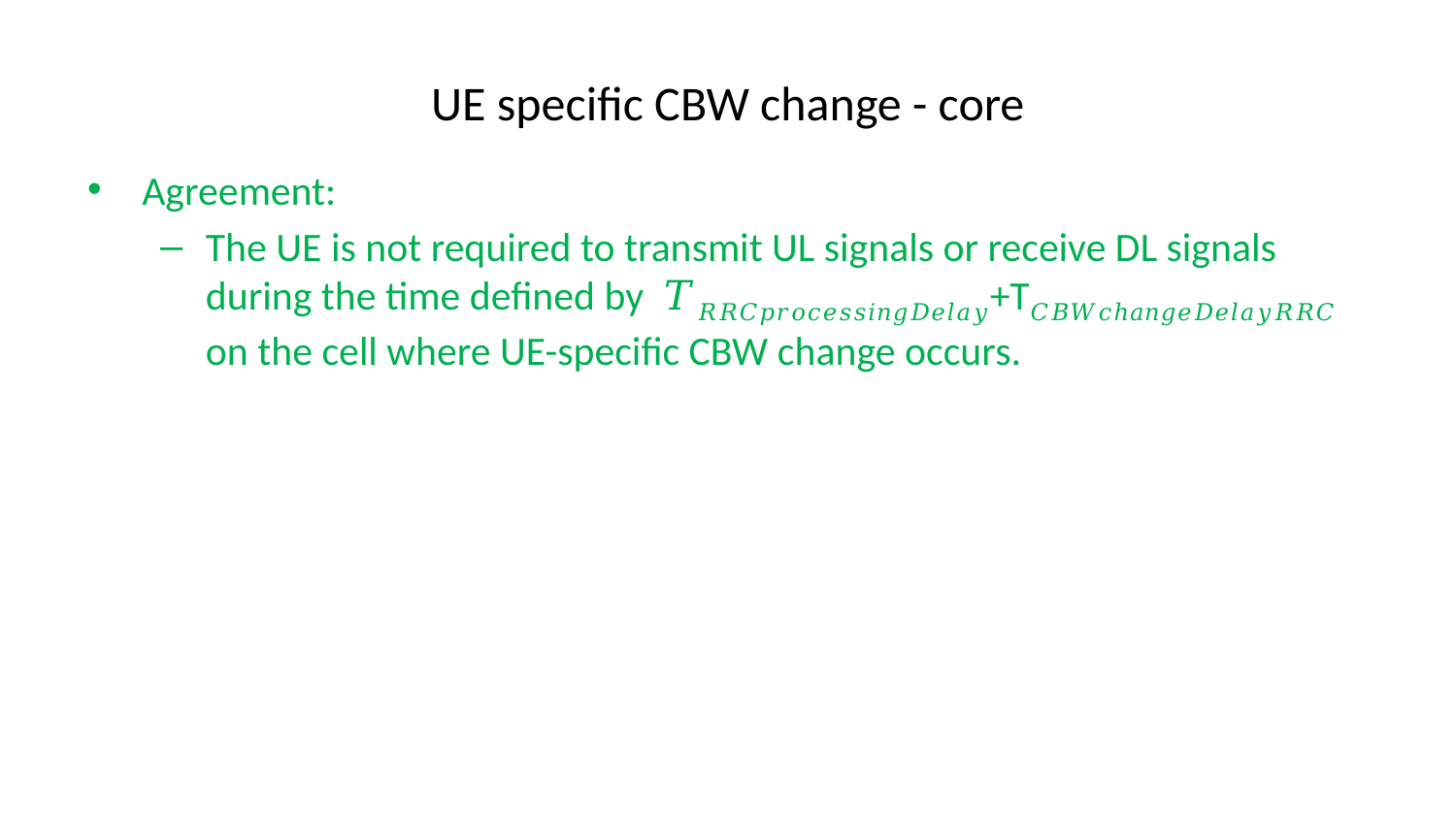

# UE specific CBW change - core
Agreement:
The UE is not required to transmit UL signals or receive DL signals during the time defined by  𝑇𝑅𝑅𝐶𝑝𝑟𝑜𝑐𝑒𝑠𝑠𝑖𝑛𝑔𝐷𝑒𝑙𝑎𝑦+T𝐶𝐵𝑊𝑐ℎ𝑎𝑛𝑔𝑒𝐷𝑒𝑙𝑎𝑦𝑅𝑅𝐶  on the cell where UE-specific CBW change occurs.